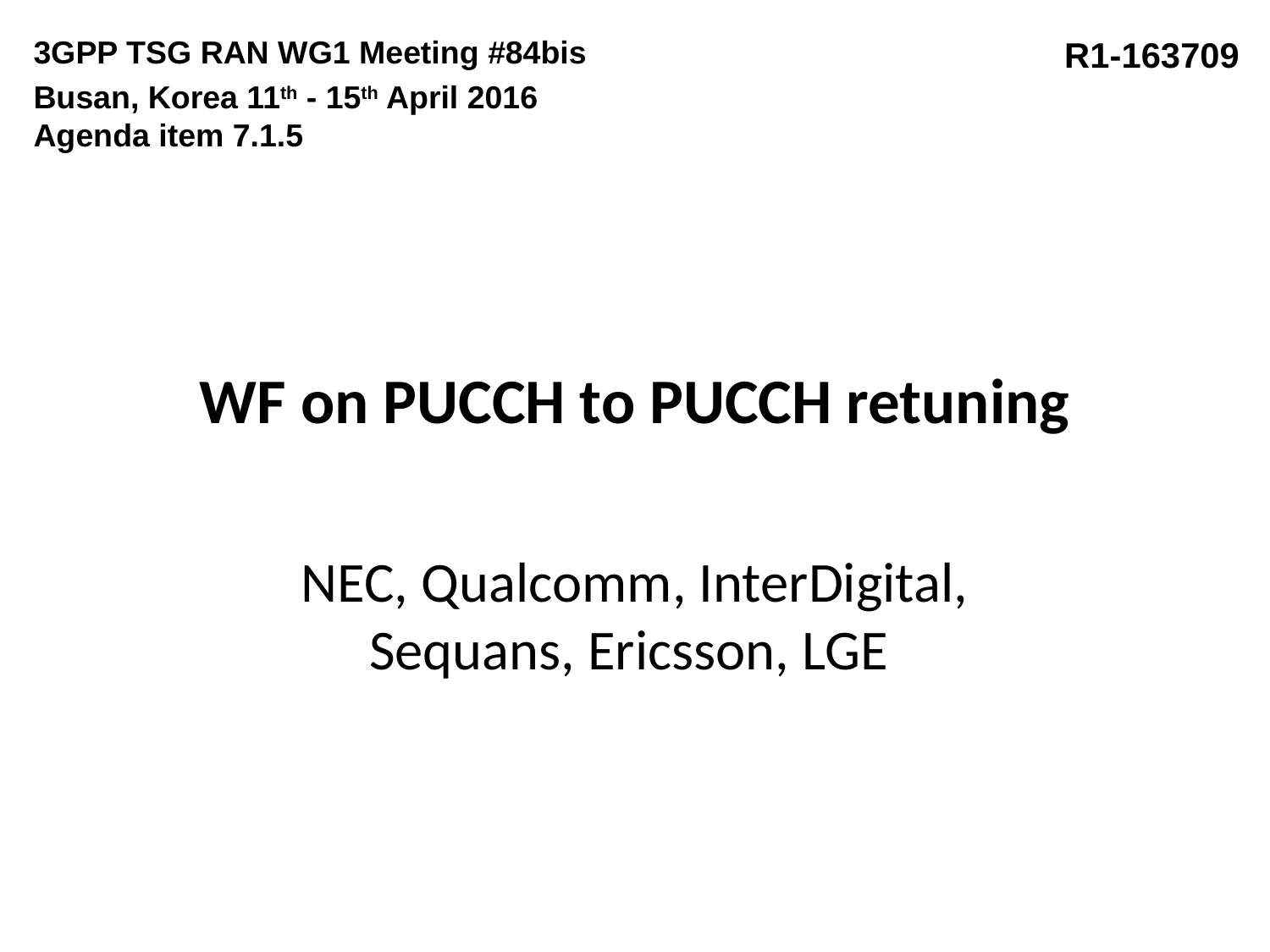

3GPP TSG RAN WG1 Meeting #84bis
Busan, Korea 11th - 15th April 2016
Agenda item 7.1.5
R1-163709
# WF on PUCCH to PUCCH retuning
NEC, Qualcomm, InterDigital, Sequans, Ericsson, LGE